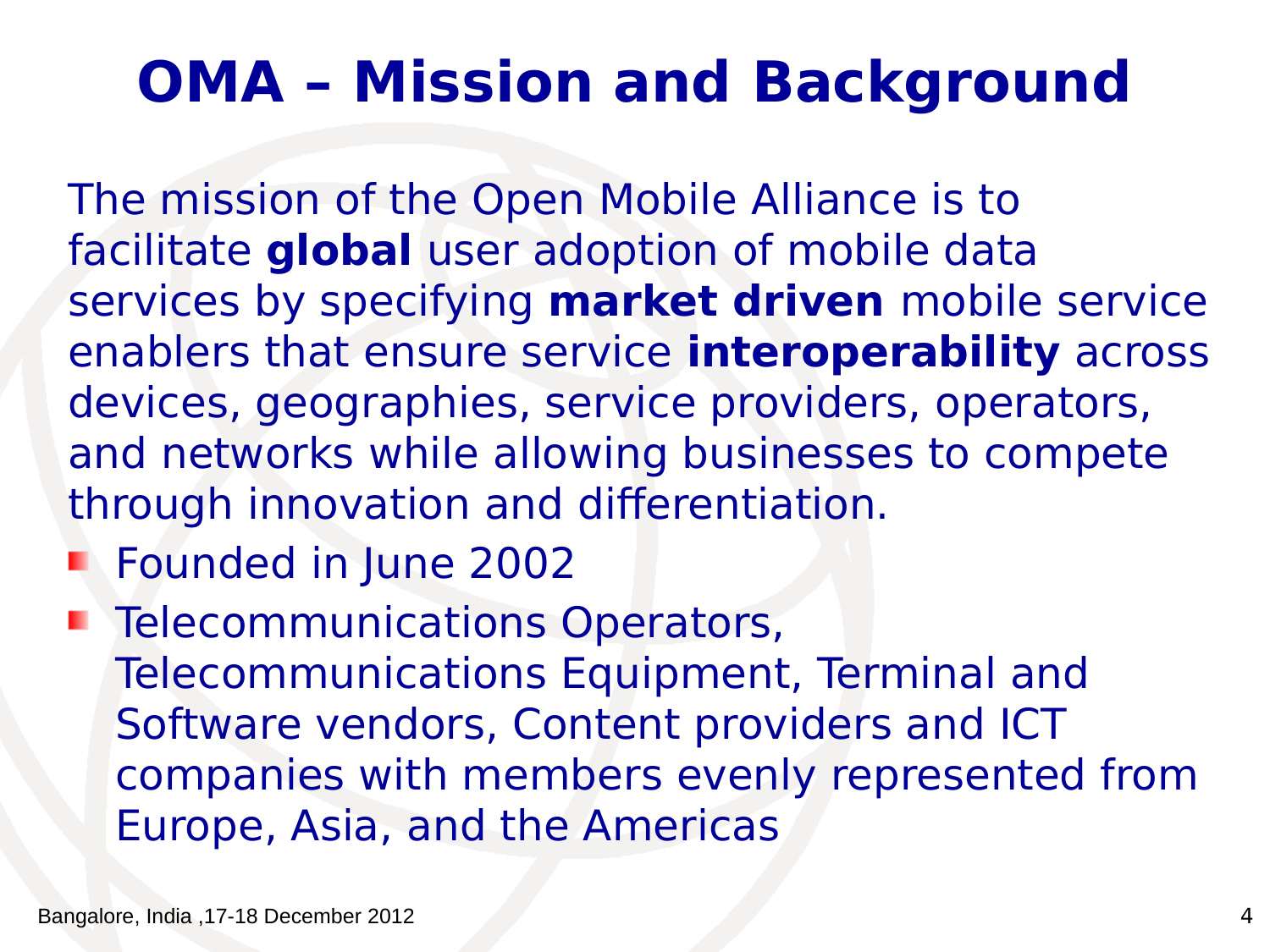

# OMA – Mission and Background
The mission of the Open Mobile Alliance is to facilitate global user adoption of mobile data services by specifying market driven mobile service enablers that ensure service interoperability across devices, geographies, service providers, operators, and networks while allowing businesses to compete through innovation and differentiation.
Founded in June 2002
Telecommunications Operators, Telecommunications Equipment, Terminal and Software vendors, Content providers and ICT companies with members evenly represented from Europe, Asia, and the Americas
Bangalore, India ,17-18 December 2012
4